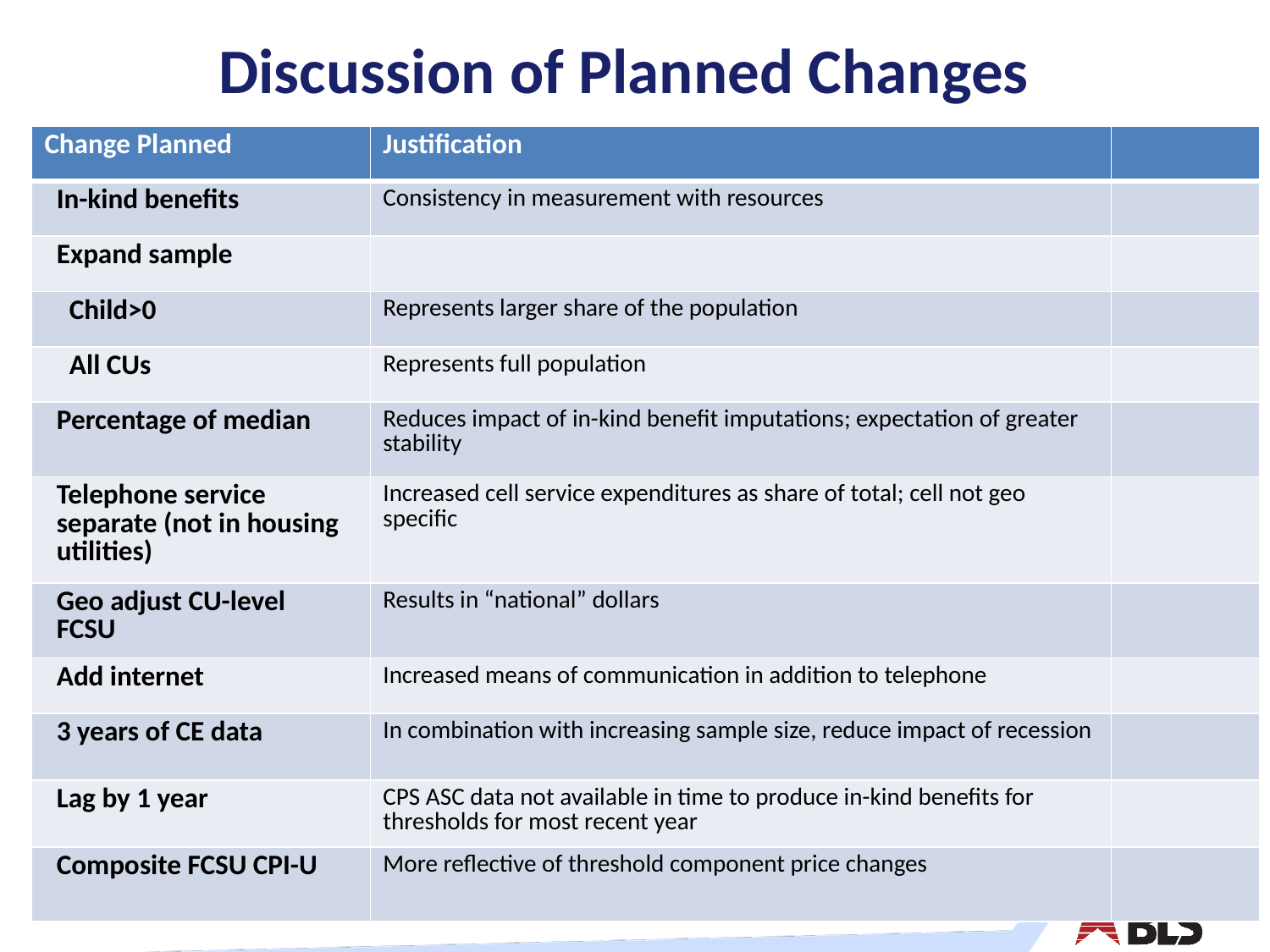

# Discussion of Planned Changes
| Change Planned | Justification |  |
| --- | --- | --- |
| In-kind benefits | Consistency in measurement with resources |  |
| Expand sample |  |  |
| Child>0 | Represents larger share of the population |  |
| All CUs | Represents full population |  |
| Percentage of median | Reduces impact of in-kind benefit imputations; expectation of greater stability |  |
| Telephone service separate (not in housing utilities) | Increased cell service expenditures as share of total; cell not geo specific |  |
| Geo adjust CU-level FCSU | Results in “national” dollars |  |
| Add internet | Increased means of communication in addition to telephone |  |
| 3 years of CE data | In combination with increasing sample size, reduce impact of recession |  |
| Lag by 1 year | CPS ASC data not available in time to produce in-kind benefits for thresholds for most recent year |  |
| Composite FCSU CPI-U | More reflective of threshold component price changes |  |
21  — U.S. BUREAU OF LABOR STATISTICS • bls.gov